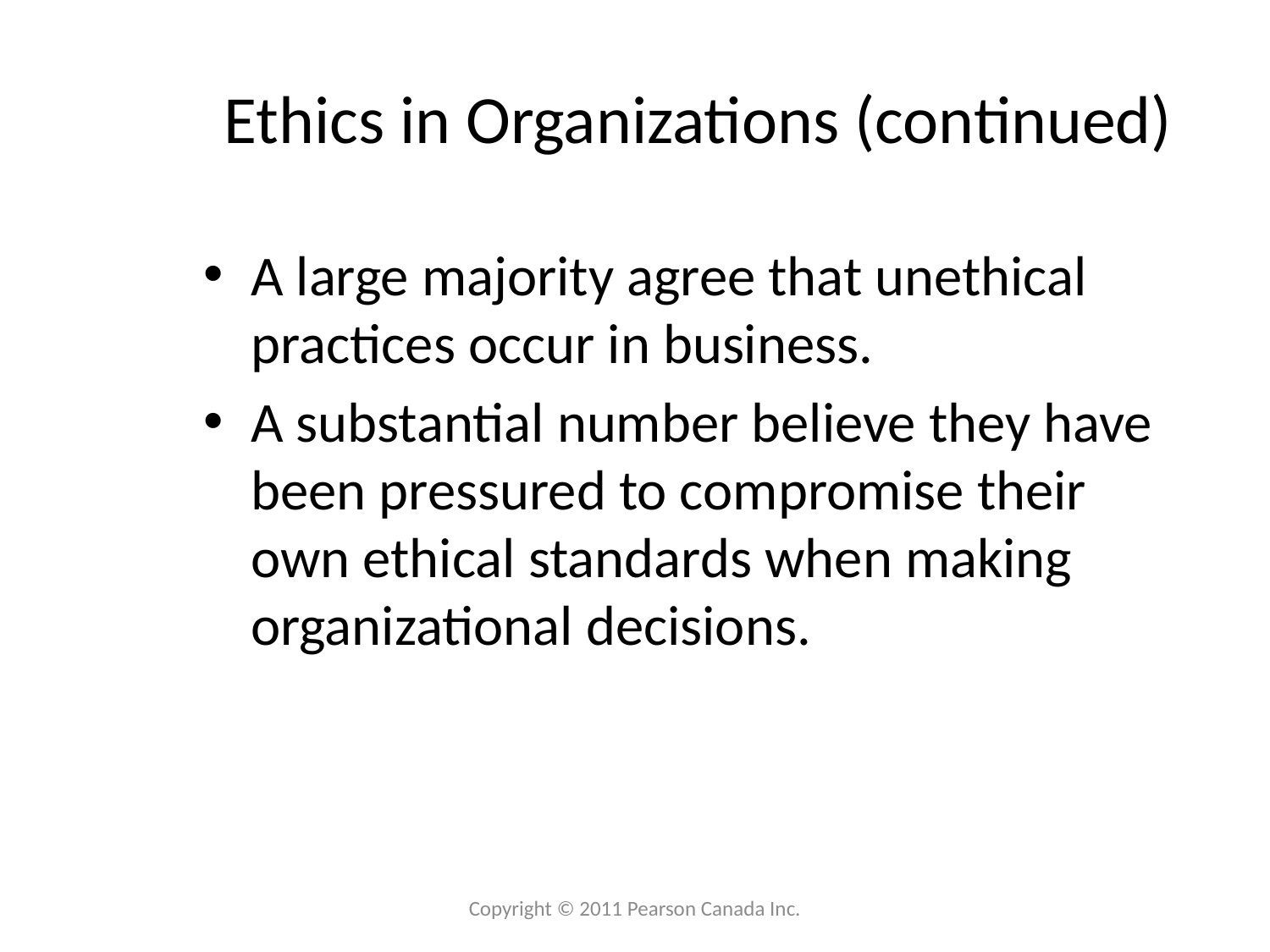

# Ethics in Organizations (continued)
A large majority agree that unethical practices occur in business.
A substantial number believe they have been pressured to compromise their own ethical standards when making organizational decisions.
Copyright © 2011 Pearson Canada Inc.